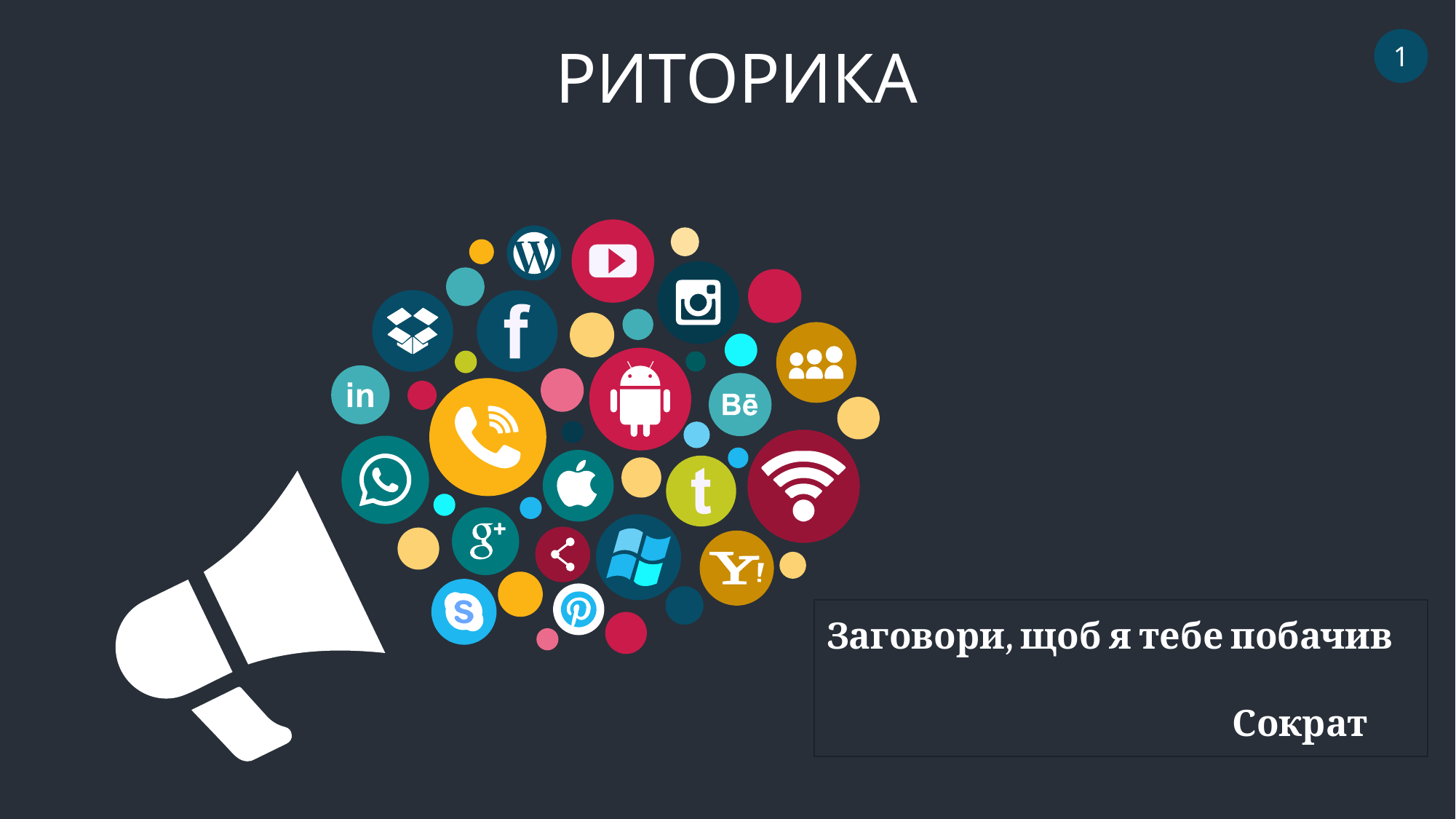

РИТОРИКА
1

Заговори, щоб я тебе побачив
                                                Сократ